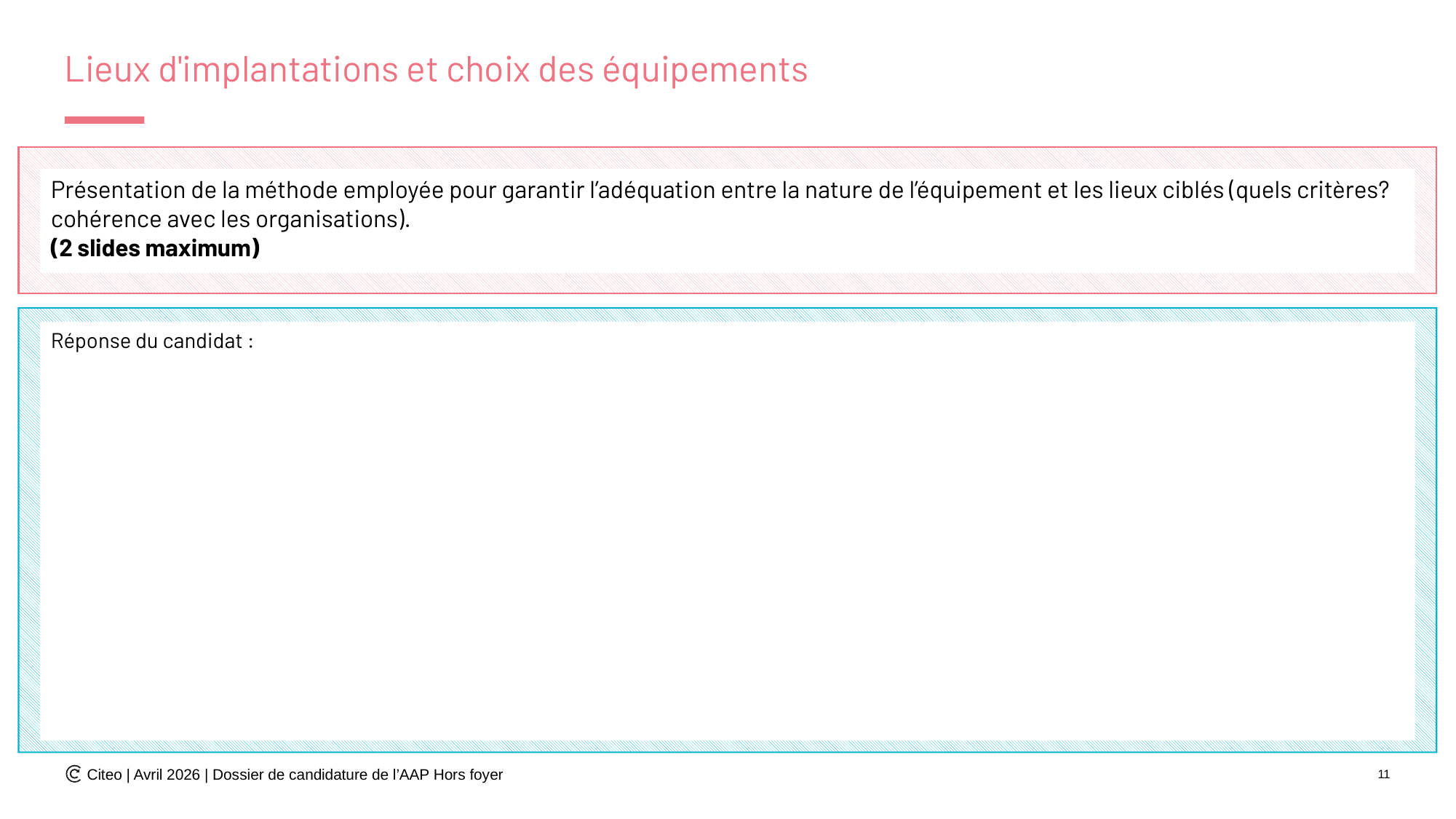

# Lieux d'implantations et choix des équipements

Présentation de la méthode employée pour garantir l’adéquation entre la nature de l’équipement et les lieux ciblés (quels critères? cohérence avec les organisations).
(2 slides maximum)

Réponse du candidat :
Réponse du candidat :

Citeo | Avril 2026 | Dossier de candidature de l’AAP Hors foyer
11